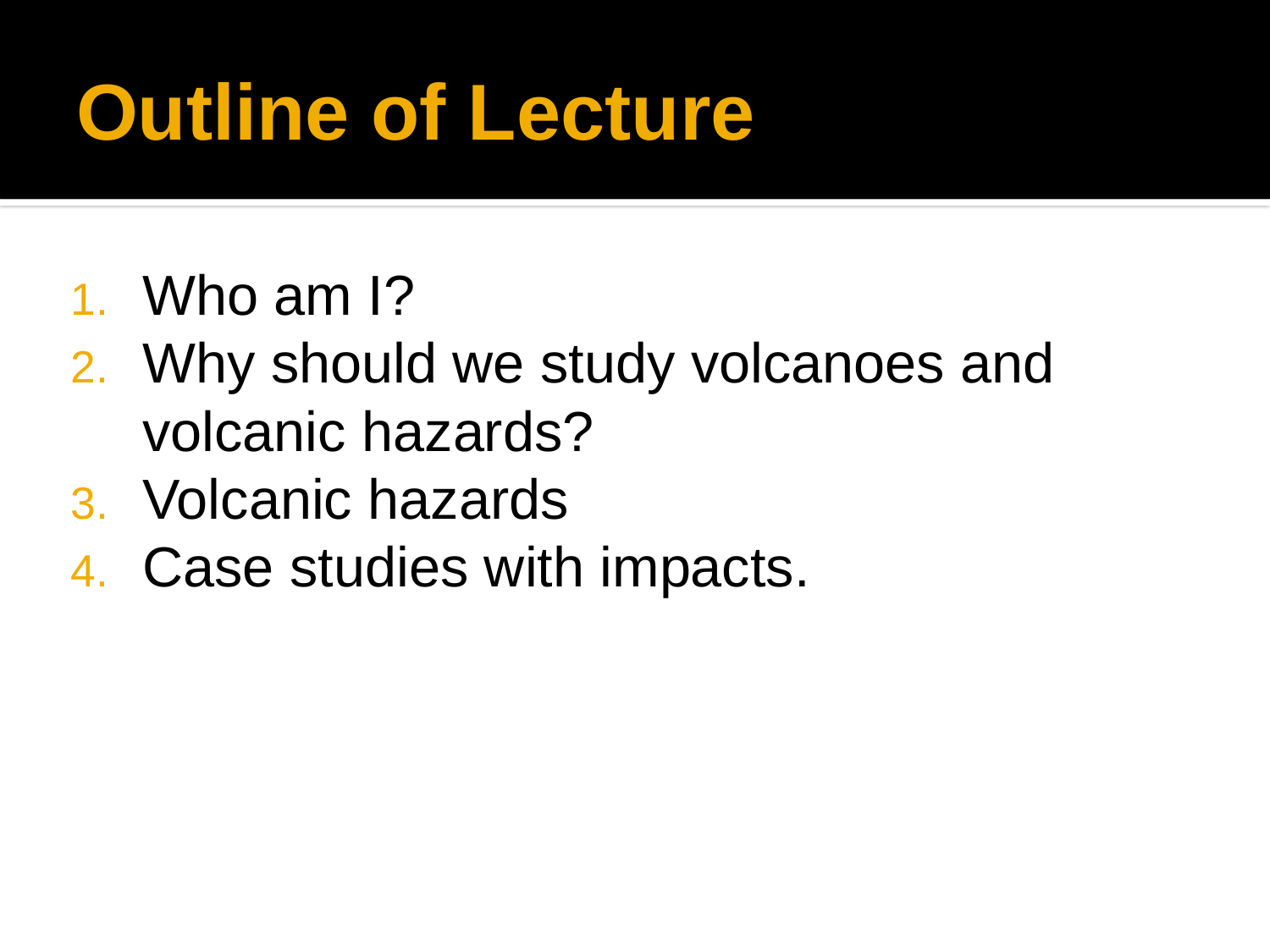

# Outline of Lecture
Who am I?
Why should we study volcanoes and volcanic hazards?
Volcanic hazards
Case studies with impacts.